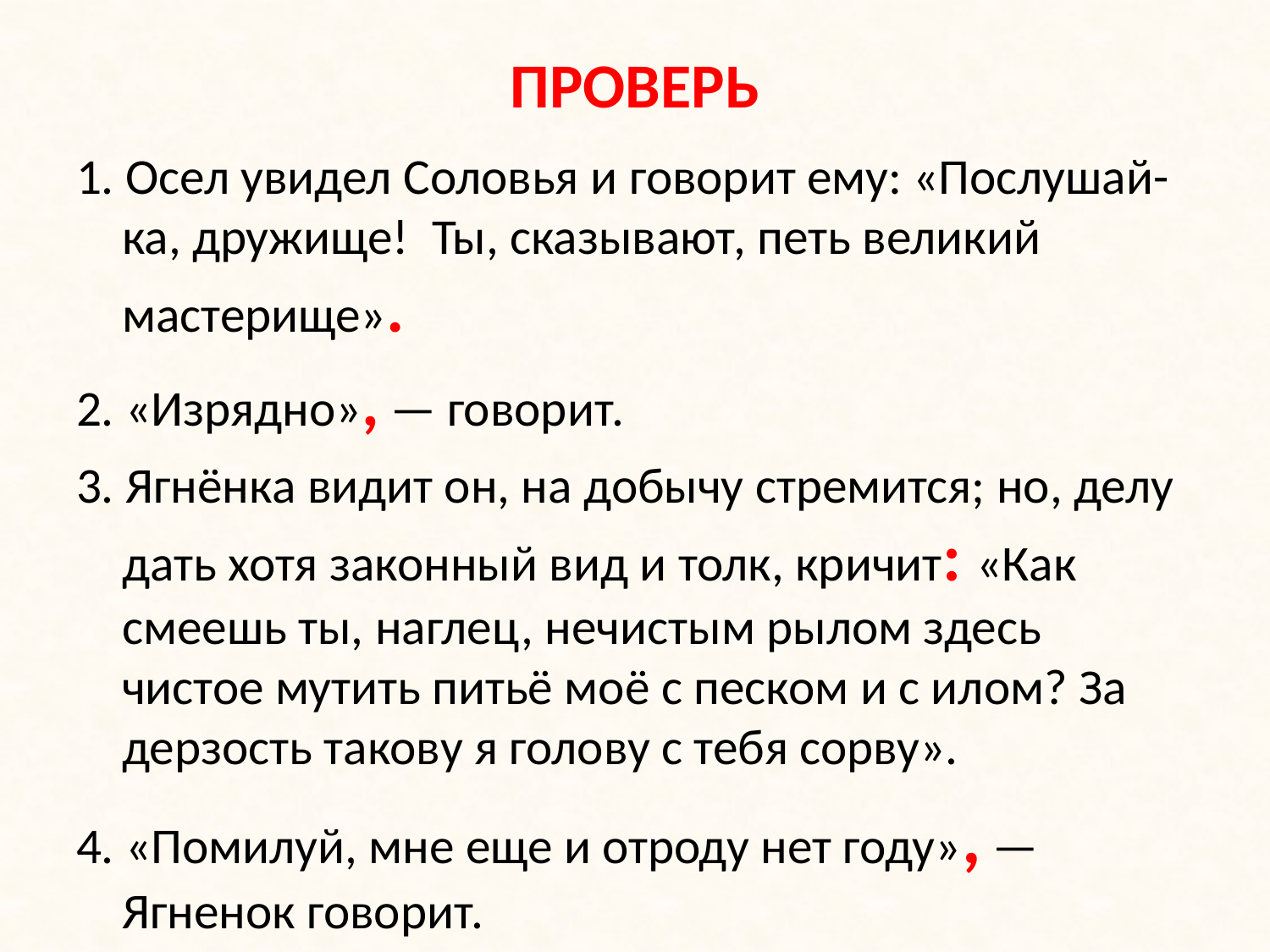

# ПРОВЕРЬ
1. Осел увидел Соловья и говорит ему: «Послушай-ка, дружище!  Ты, сказывают, петь великий мастерище».
2. «Изрядно», — говорит.
3. Ягнёнка видит он, на добычу стремится; но, делу дать хотя законный вид и толк, кричит: «Как смеешь ты, наглец, нечистым рылом здесь чистое мутить питьё моё с песком и с илом? За дерзость такову я голову с тебя сорву».
4. «Помилуй, мне еще и отроду нет году», —
Ягненок говорит.